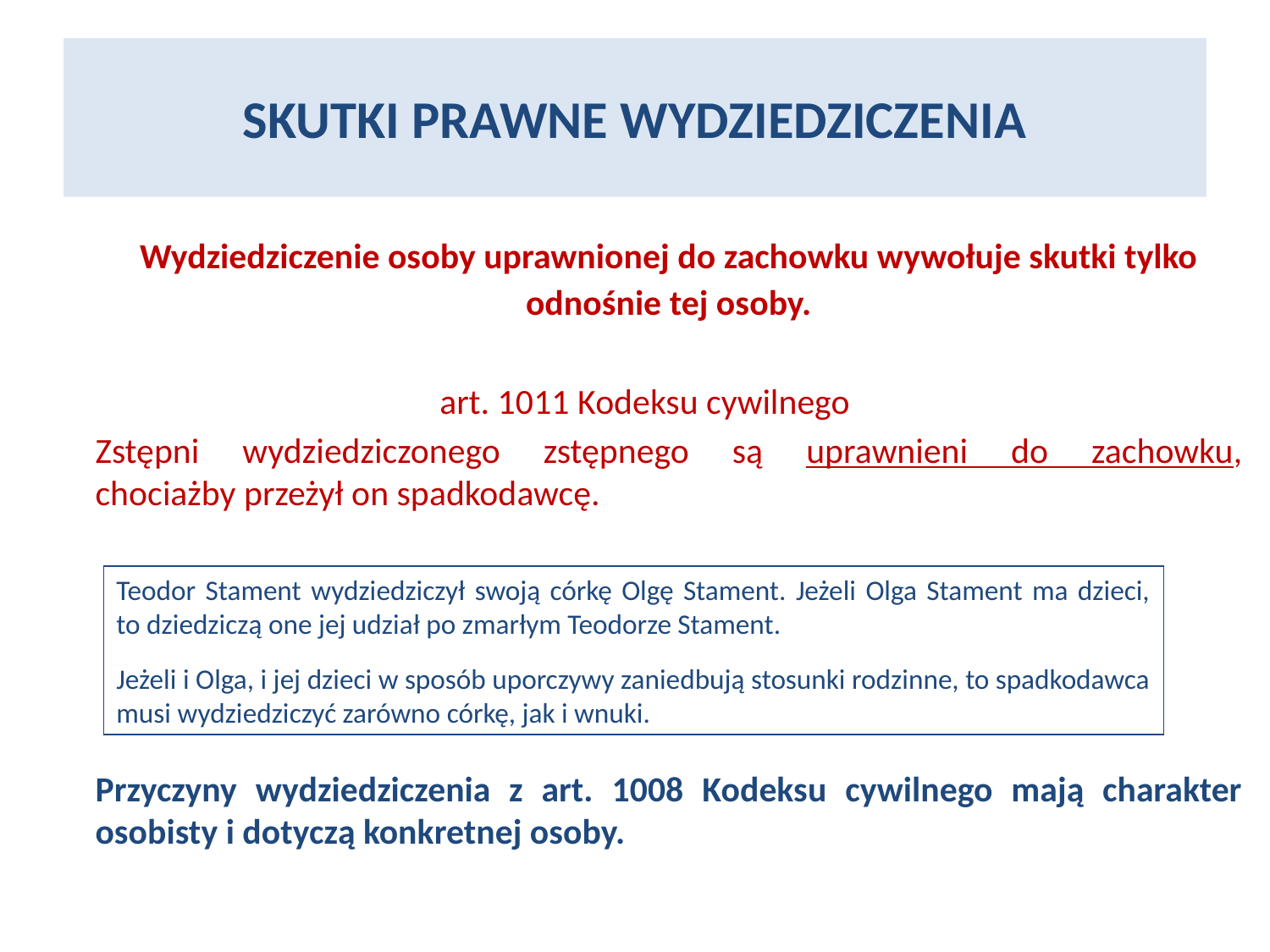

# SKUTKI PRAWNE WYDZIEDZICZENIA
	Wydziedziczenie osoby uprawnionej do zachowku wywołuje skutki tylko odnośnie tej osoby.

art. 1011 Kodeksu cywilnego
	Zstępni wydziedziczonego zstępnego są uprawnieni do zachowku,
chociażby przeżył on spadkodawcę.

	Przyczyny wydziedziczenia z art. 1008 Kodeksu cywilnego mają charakter osobisty i dotyczą konkretnej osoby.
Teodor Stament wydziedziczył swoją córkę Olgę Stament. Jeżeli Olga Stament ma dzieci,
to dziedziczą one jej udział po zmarłym Teodorze Stament.

Jeżeli i Olga, i jej dzieci w sposób uporczywy zaniedbują stosunki rodzinne, to spadkodawca
musi wydziedziczyć zarówno córkę, jak i wnuki.